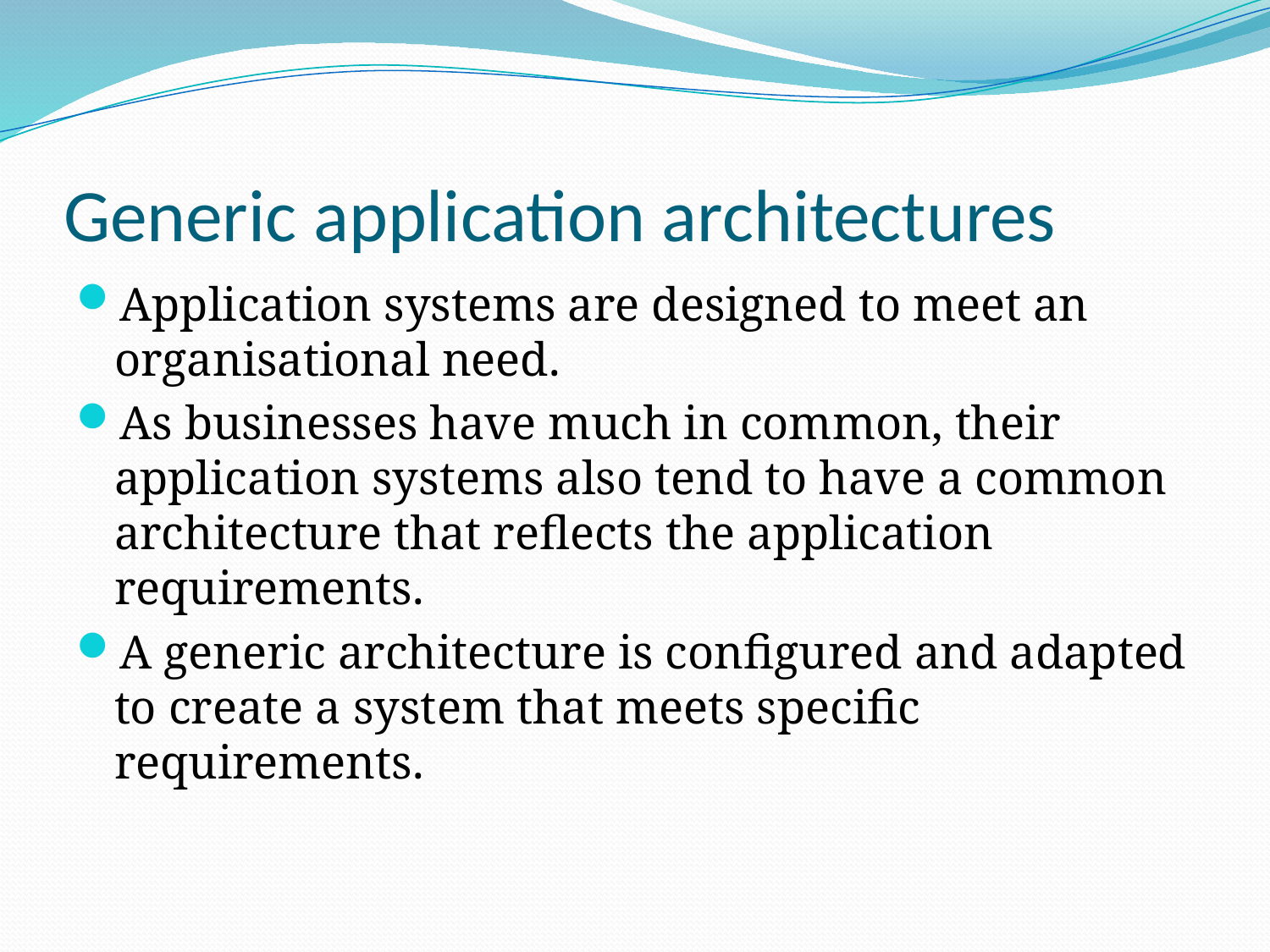

# Generic application architectures
Application systems are designed to meet an organisational need.
As businesses have much in common, their application systems also tend to have a common architecture that reflects the application requirements.
A generic architecture is configured and adapted to create a system that meets specific requirements.